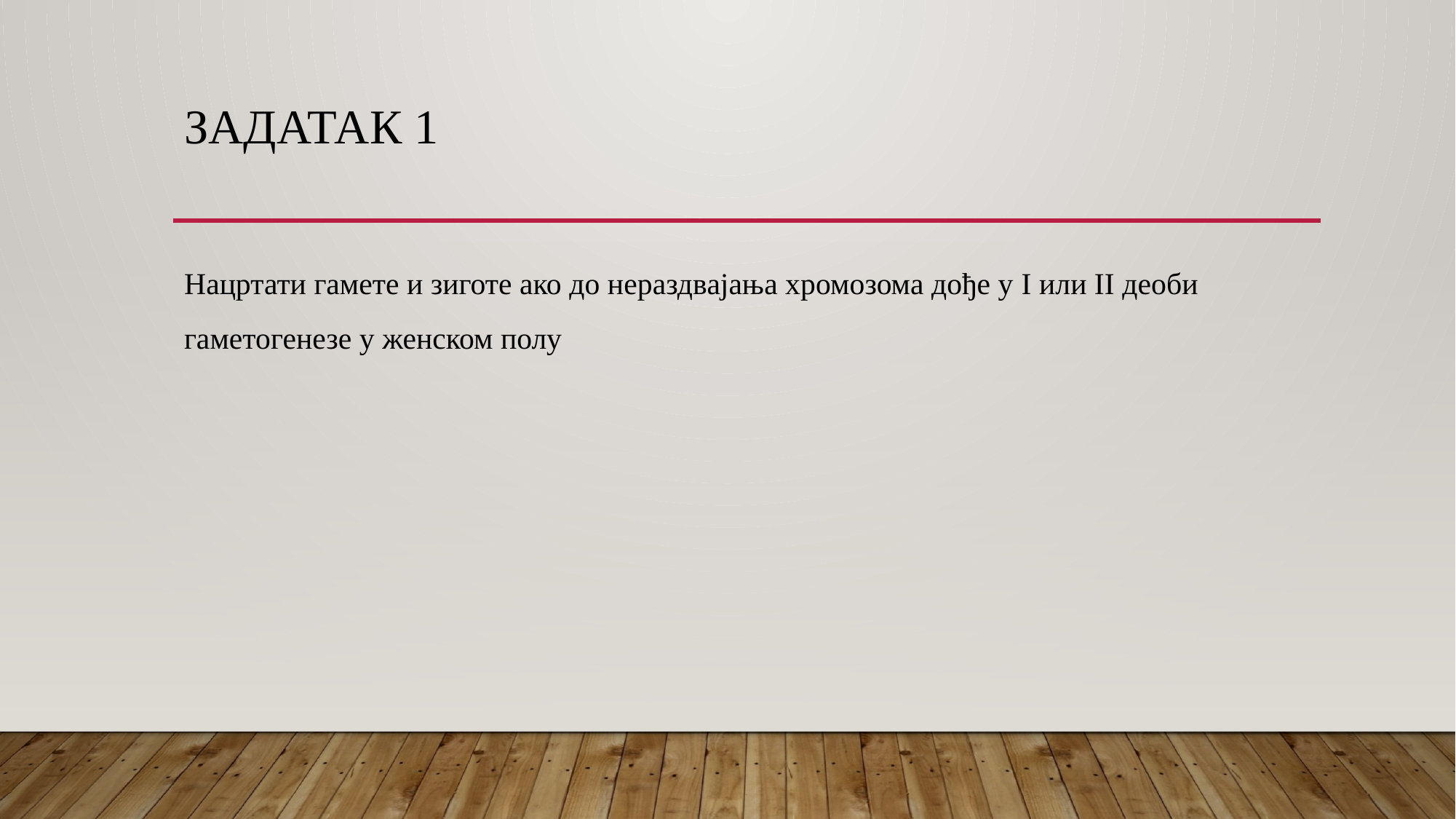

# Задатак 1
Нацртати гамете и зиготе ако до нераздвајања хромозома дође у I или II деоби гаметогенезе у женском полу